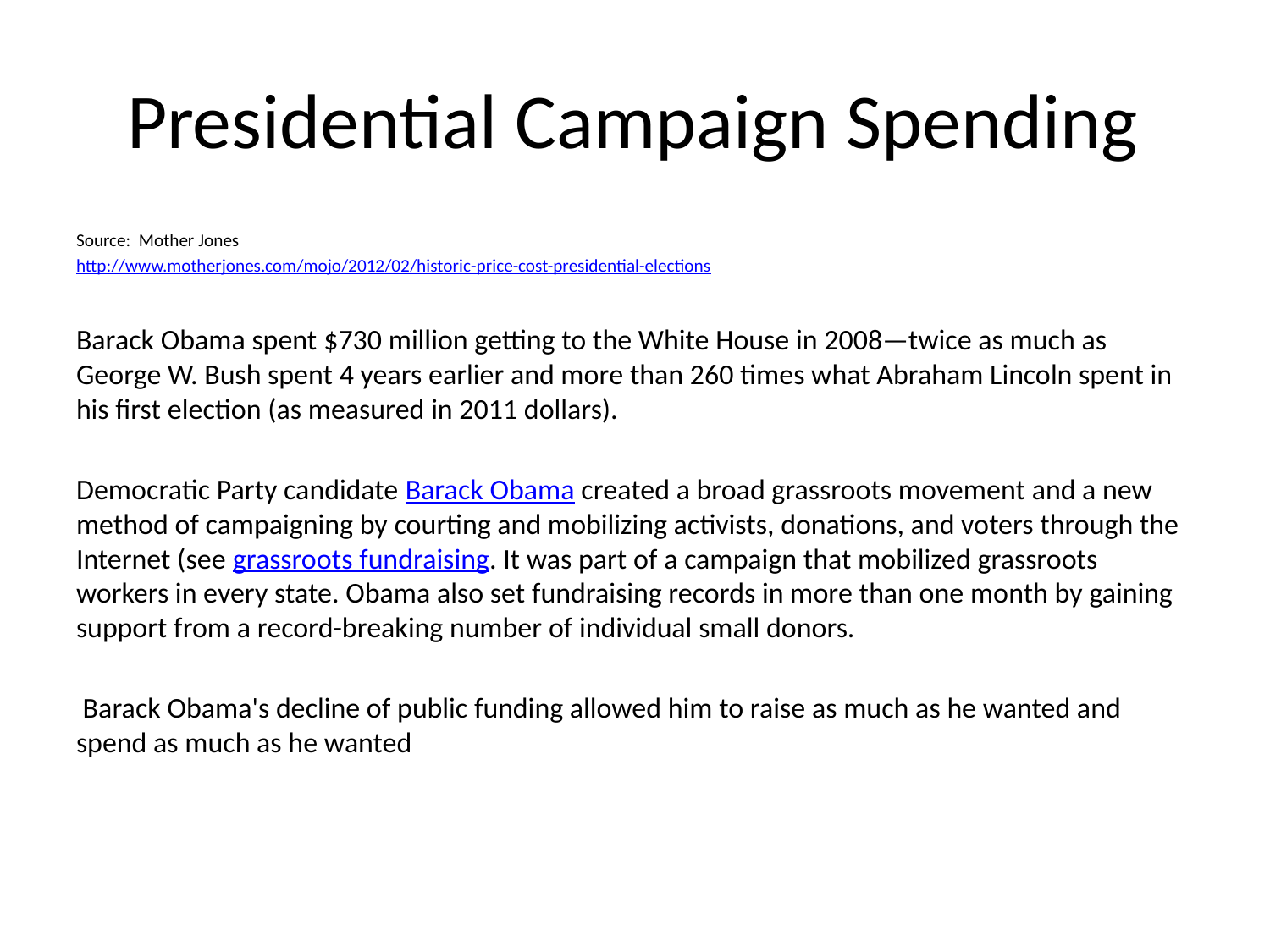

# Presidential Campaign Spending
Source:  Mother Jones
http://www.motherjones.com/mojo/2012/02/historic-price-cost-presidential-elections

Barack Obama spent $730 million getting to the White House in 2008—twice as much as George W. Bush spent 4 years earlier and more than 260 times what Abraham Lincoln spent in his first election (as measured in 2011 dollars).

Democratic Party candidate Barack Obama created a broad grassroots movement and a new method of campaigning by courting and mobilizing activists, donations, and voters through the Internet (see grassroots fundraising. It was part of a campaign that mobilized grassroots workers in every state. Obama also set fundraising records in more than one month by gaining support from a record-breaking number of individual small donors.

 Barack Obama's decline of public funding allowed him to raise as much as he wanted and spend as much as he wanted